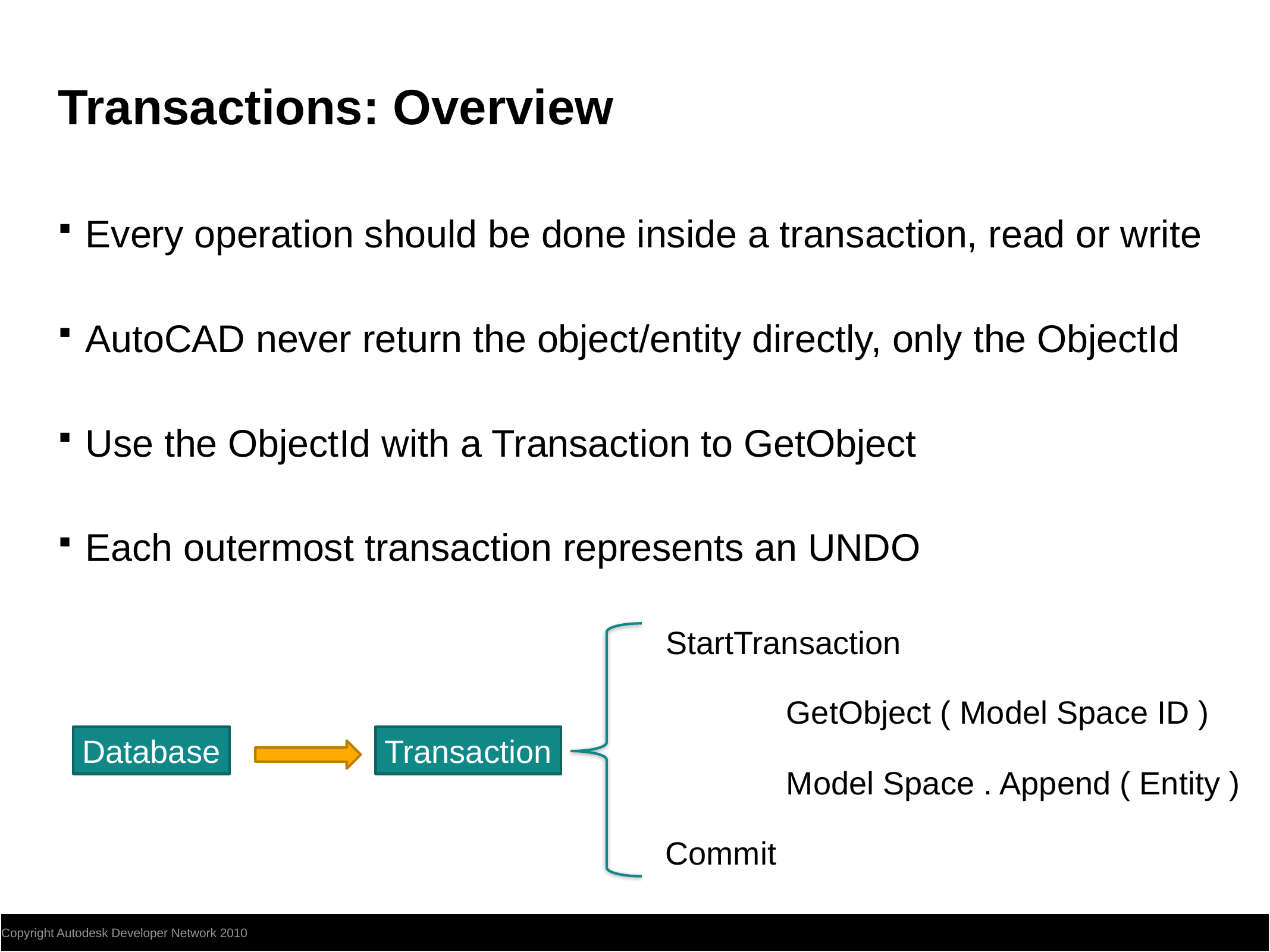

# Transactions: Overview
Every operation should be done inside a transaction, read or write

AutoCAD never return the object/entity directly, only the ObjectId

Use the ObjectId with a Transaction to GetObject

Each outermost transaction represents an UNDO

StartTransaction

GetObject ( Model Space ID )
Database
Transaction

Model Space . Append ( Entity )
Commit